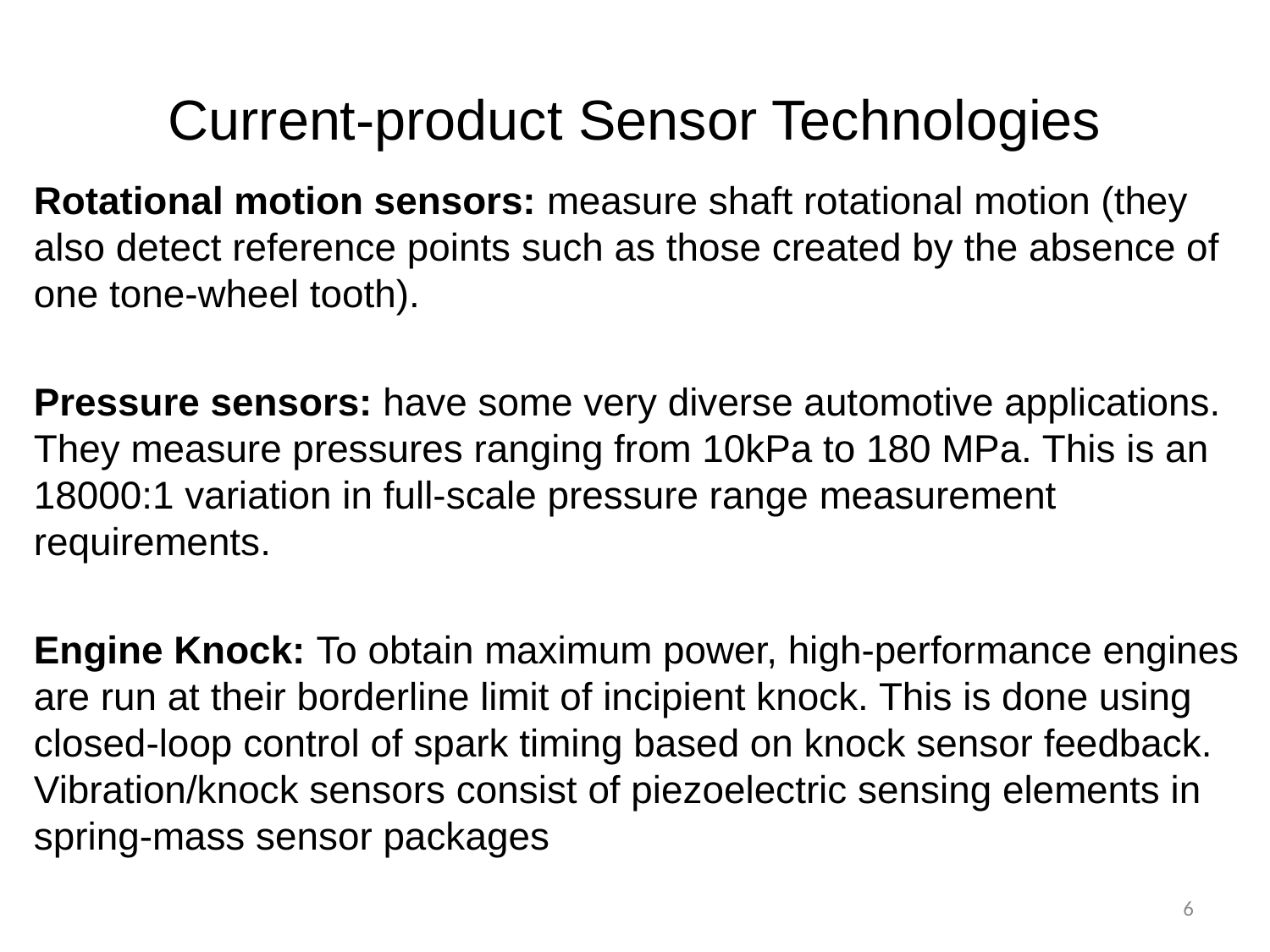

# Current-product Sensor Technologies
Rotational motion sensors: measure shaft rotational motion (they also detect reference points such as those created by the absence of one tone-wheel tooth).

Pressure sensors: have some very diverse automotive applications. They measure pressures ranging from 10kPa to 180 MPa. This is an 18000:1 variation in full-scale pressure range measurement requirements.

Engine Knock: To obtain maximum power, high-performance engines are run at their borderline limit of incipient knock. This is done using closed-loop control of spark timing based on knock sensor feedback. Vibration/knock sensors consist of piezoelectric sensing elements in spring-mass sensor packages

6